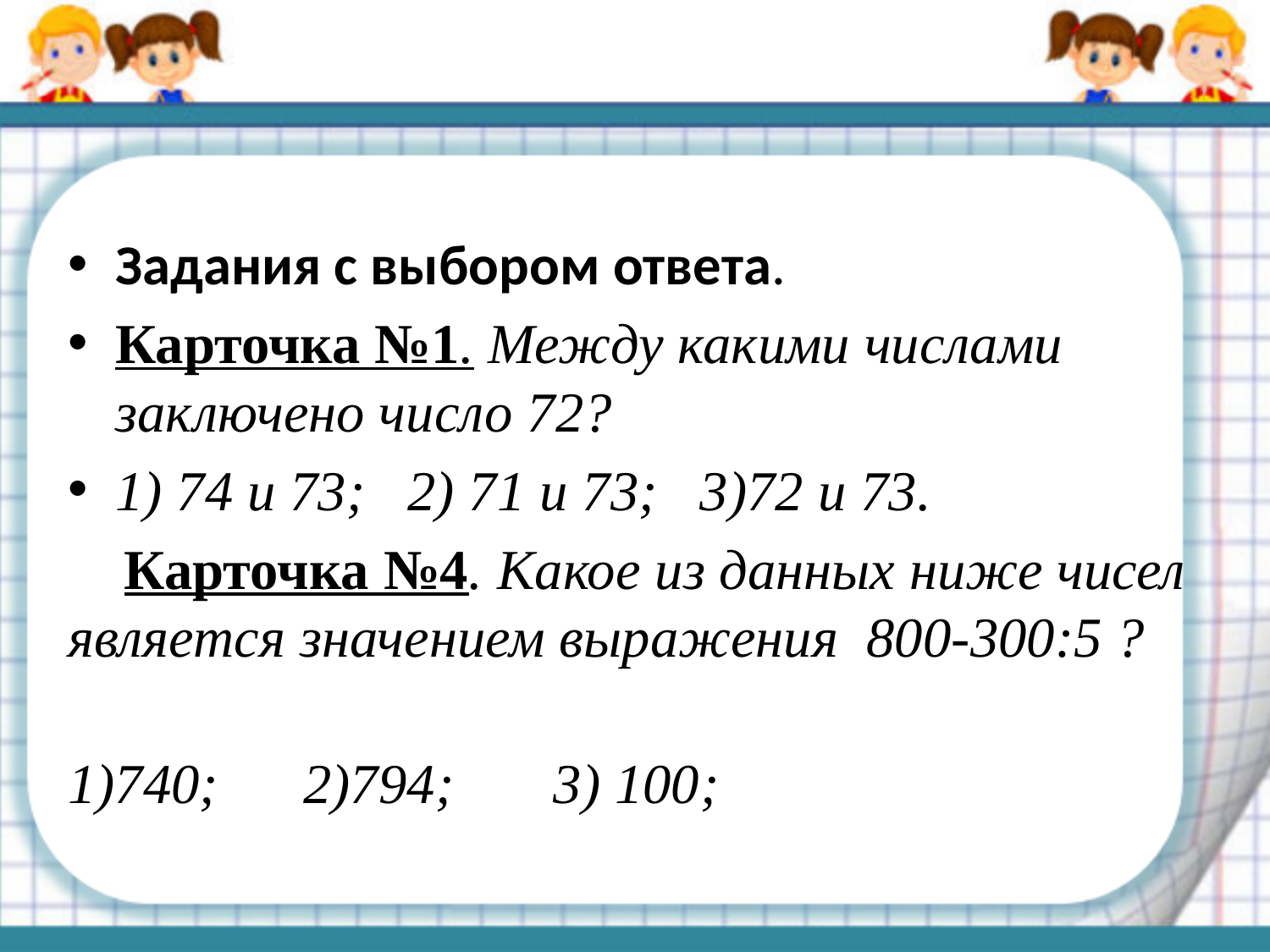

#
Задания с выбором ответа.
Карточка №1. Между какими числами заключено число 72?
1) 74 и 73;   2) 71 и 73;   3)72 и 73.
    Карточка №4. Какое из данных ниже чисел является значением выражения  800-300:5 ?
1)740;      2)794;       3) 100;